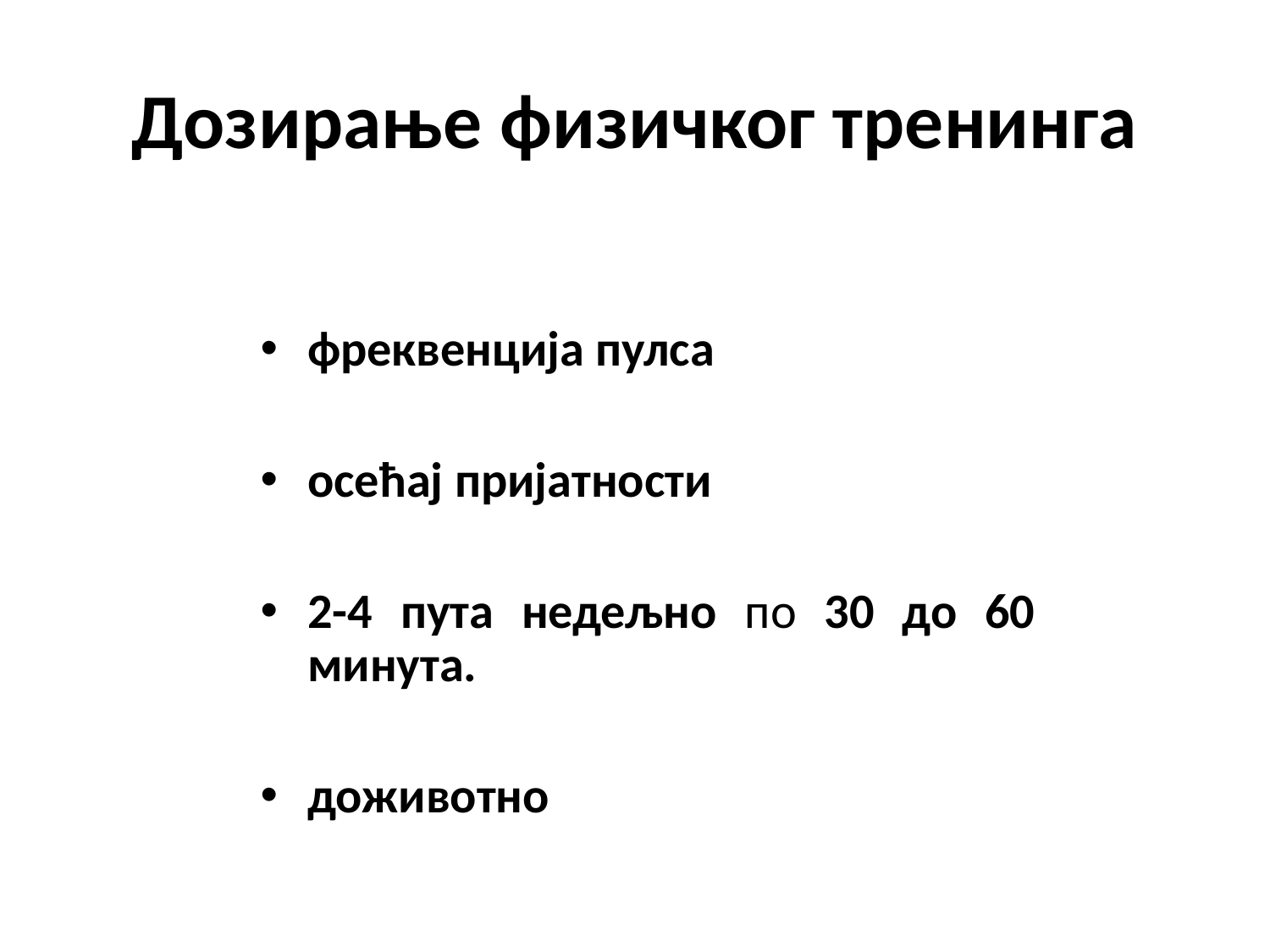

Дозирање физичког тренинга
фреквенција пулса

осећај пријатности

2-4 пута недељно по 30 до 60 минута.

доживотно